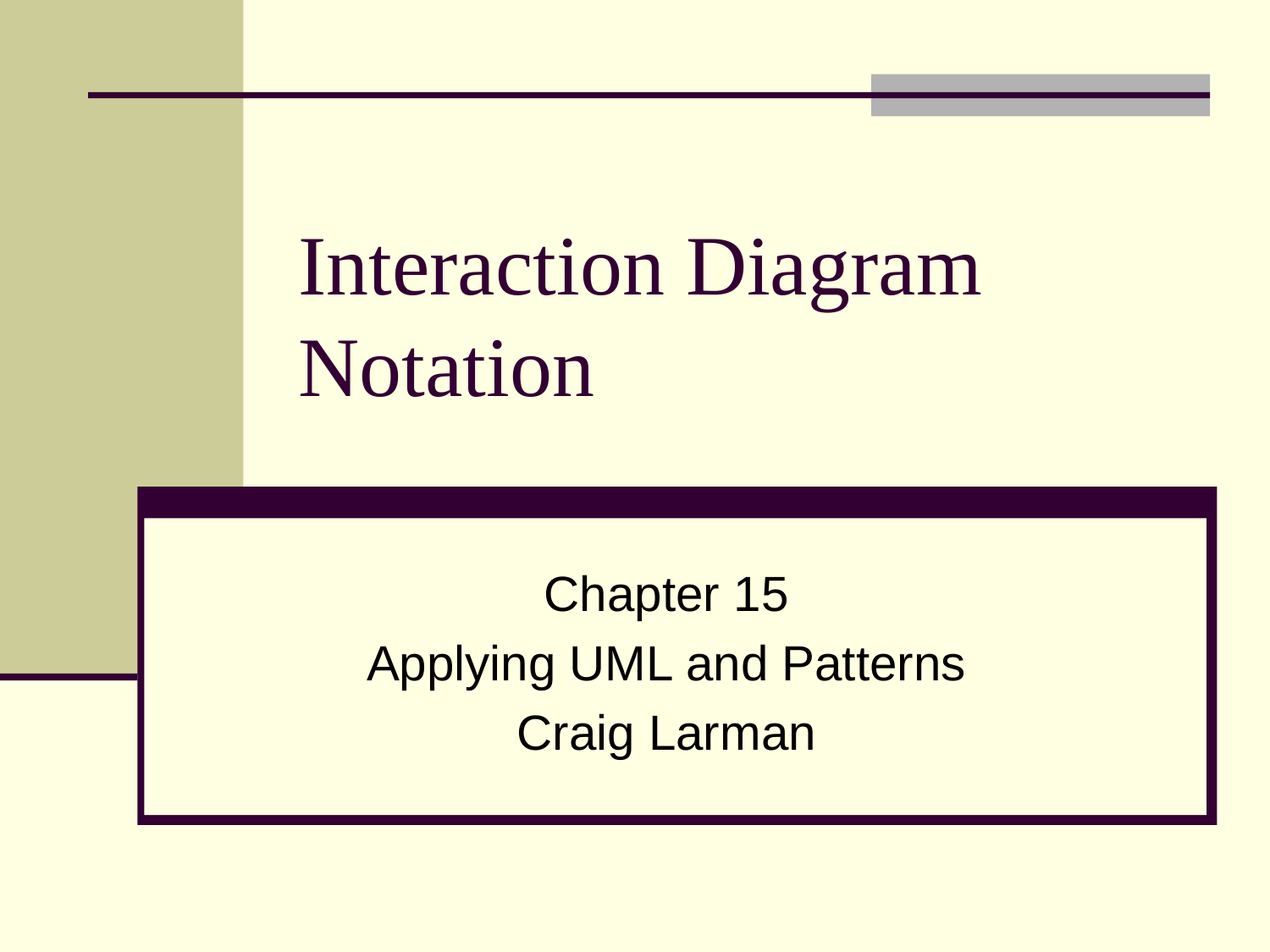

# Interaction Diagram Notation
Chapter 15
Applying UML and Patterns
Craig Larman